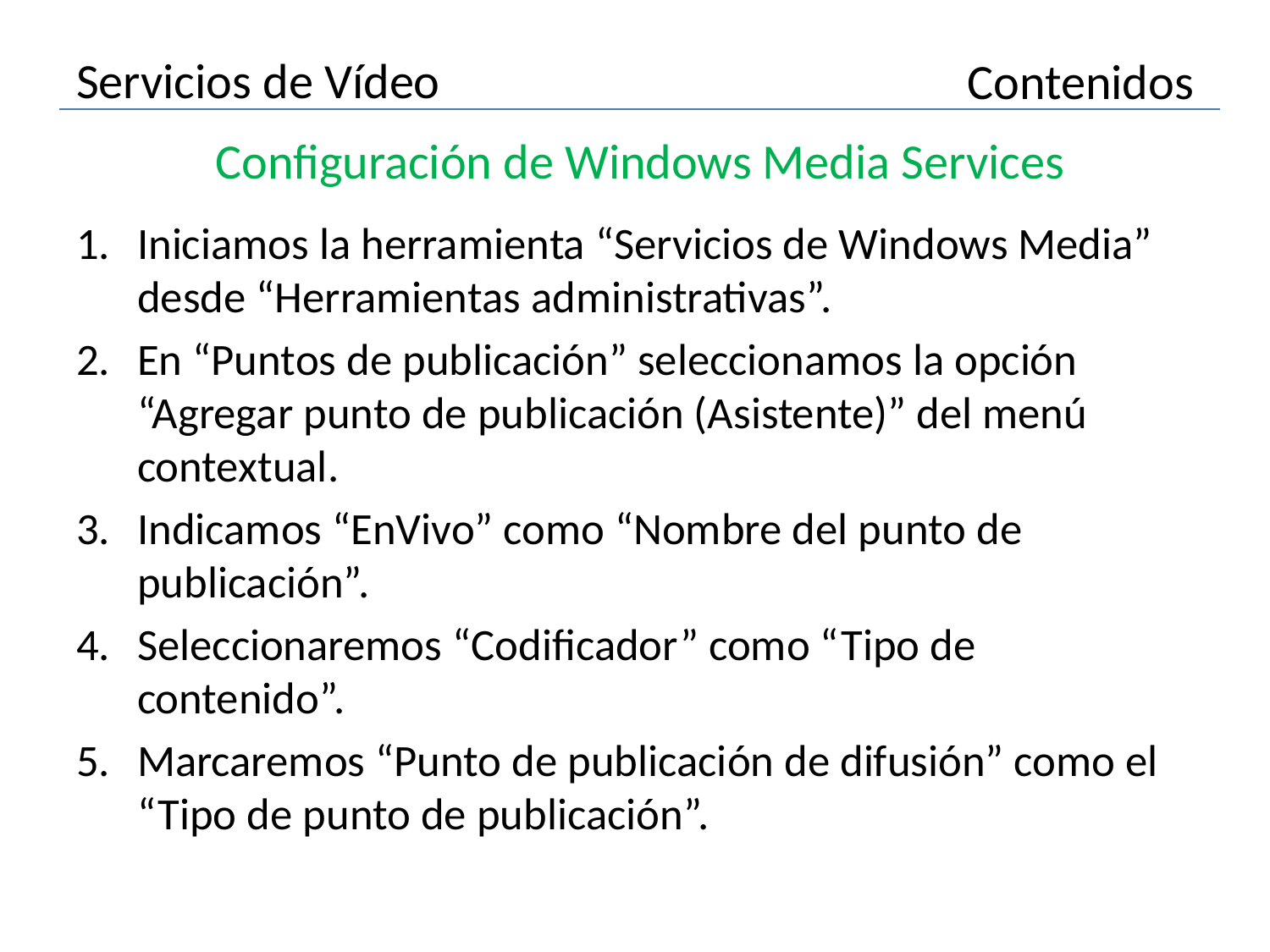

# Servicios de Vídeo
Contenidos
Configuración de Windows Media Services
Iniciamos la herramienta “Servicios de Windows Media” desde “Herramientas administrativas”.
En “Puntos de publicación” seleccionamos la opción “Agregar punto de publicación (Asistente)” del menú contextual.
Indicamos “EnVivo” como “Nombre del punto de publicación”.
Seleccionaremos “Codificador” como “Tipo de contenido”.
Marcaremos “Punto de publicación de difusión” como el “Tipo de punto de publicación”.